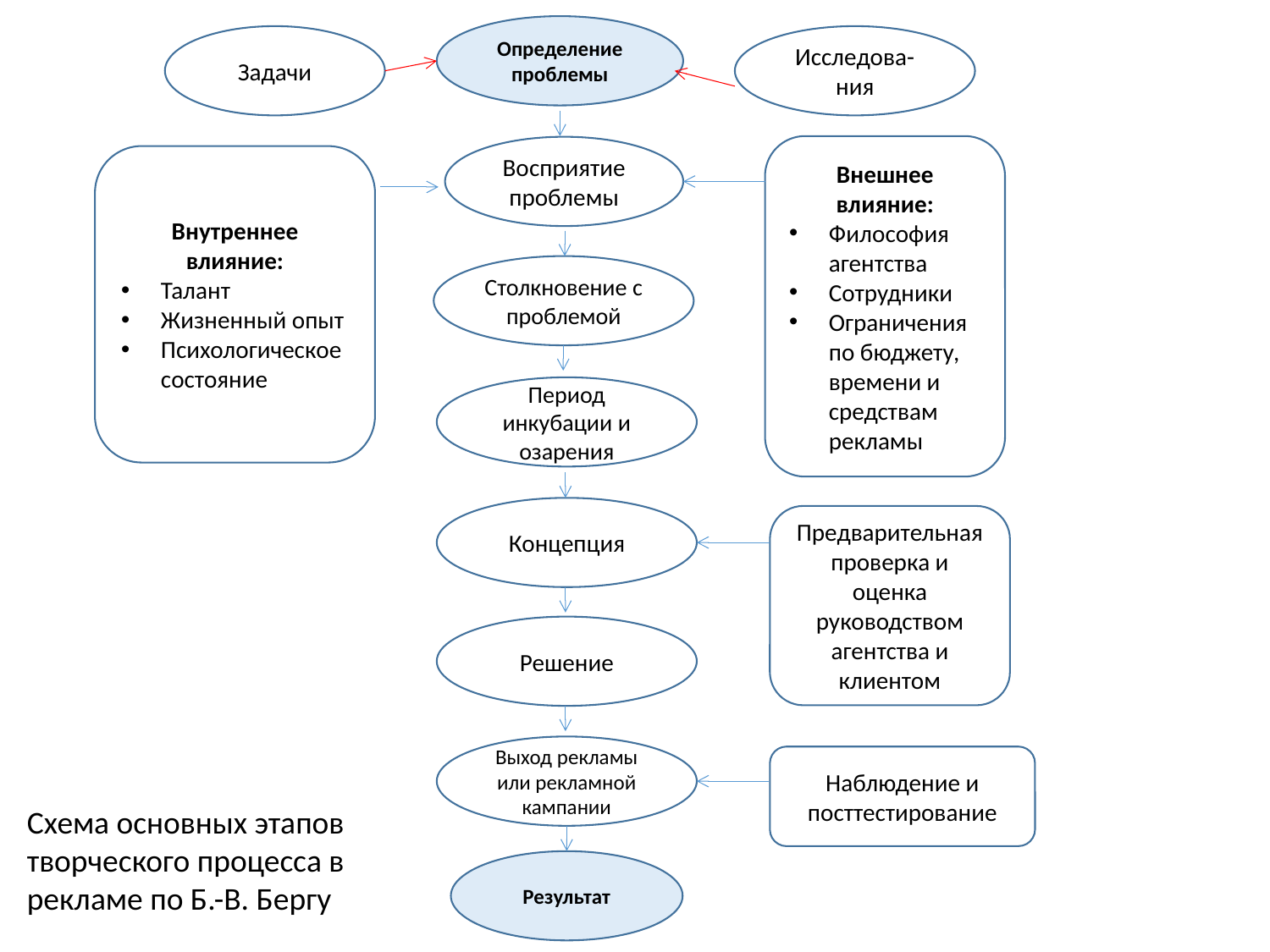

Определение проблемы
Задачи
Исследова-ния
Внешнее влияние:
Философия агентства
Сотрудники
Ограничения по бюджету, времени и средствам рекламы
Восприятие проблемы
Внутреннее влияние:
Талант
Жизненный опыт
Психологическое состояние
Столкновение с проблемой
Период инкубации и озарения
Концепция
Предварительная проверка и оценка руководством агентства и клиентом
Решение
Выход рекламы или рекламной кампании
Наблюдение и посттестирование
Схема основных этапов творческого процесса в рекламе по Б.-В. Бергу
Результат